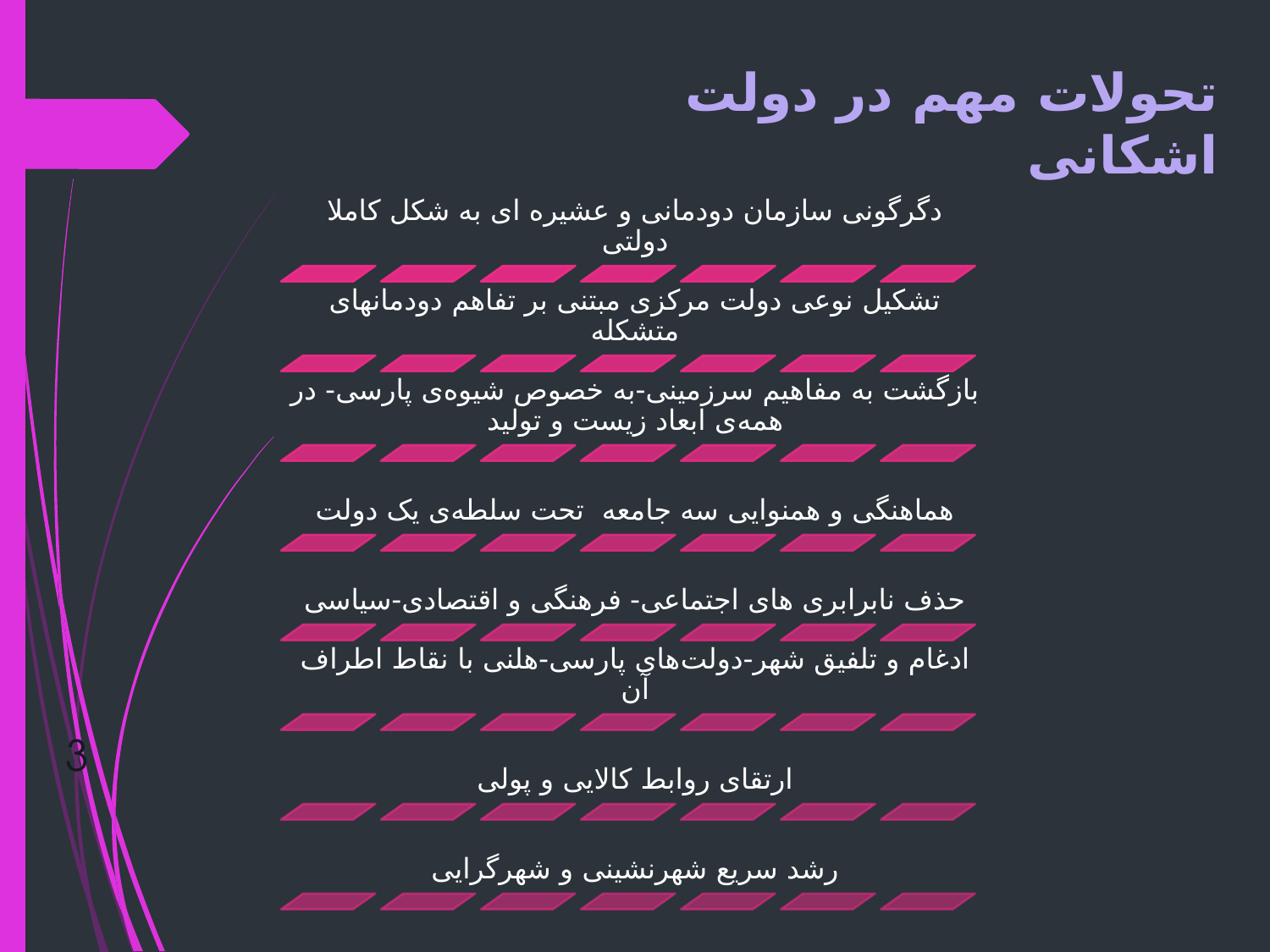

تحولات مهم در دولت اشکانی
دگرگونی سازمان دودمانی و عشیره ای به شکل کاملا دولتی
تشکیل نوعی دولت مرکزی مبتنی بر تفاهم دودمانهای متشکله
بازگشت به مفاهیم سرزمینی-به خصوص شیوه‌ی پارسی- در همه‌ی ابعاد زیست و تولید
هماهنگی و همنوایی سه جامعه  تحت سلطه‌ی یک دولت
حذف نابرابری های اجتماعی- فرهنگی و اقتصادی-سیاسی
ادغام و تلفیق شهر‌-دولت‌های پارسی-هلنی با نقاط اطراف آن
ارتقای روابط کالایی و پولی
رشد سریع شهرنشینی و شهرگرایی
3